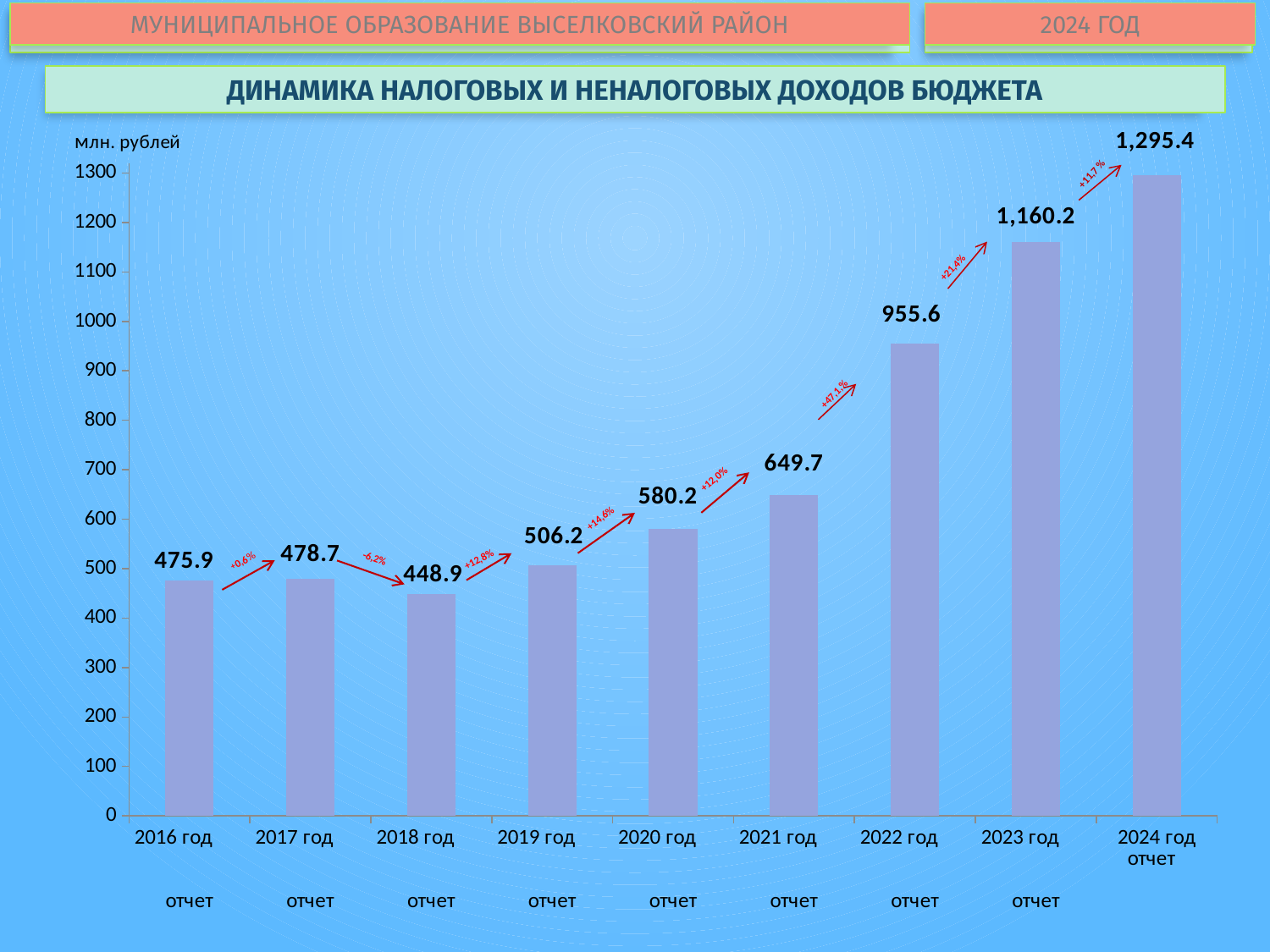

МУНИЦИПАЛЬНОЕ ОБРАЗОВАНИЕ ВЫСЕЛКОВСКИЙ РАЙОН
2024 ГОД
МУНИЦИПАЛЬНОЕ ОБРАЗОВАНИЕ ВЫСЕЛКОВСКИЙ РАЙОН
2024-2026 ГОДЫ
ДИНАМИКА НАЛОГОВЫХ И НЕНАЛОГОВЫХ ДОХОДОВ БЮДЖЕТА

### Chart

| Category | Ряд 1 |
|---|---|
| 2016 год                                             отчет | 475.9 |
| 2017 год                                             отчет | 478.7 |
| 2018 год                                             отчет | 448.9 |
| 2019 год                                             отчет | 506.2 |
| 2020 год                                             отчет | 580.2 |
| 2021 год                                             отчет | 649.7 |
| 2022 год                                             отчет | 955.6 |
| 2023 год                                             отчет | 1160.2 |
| 2024 год отчет   | 1295.4 |
+11,7 %

+0,6%

-6,2%